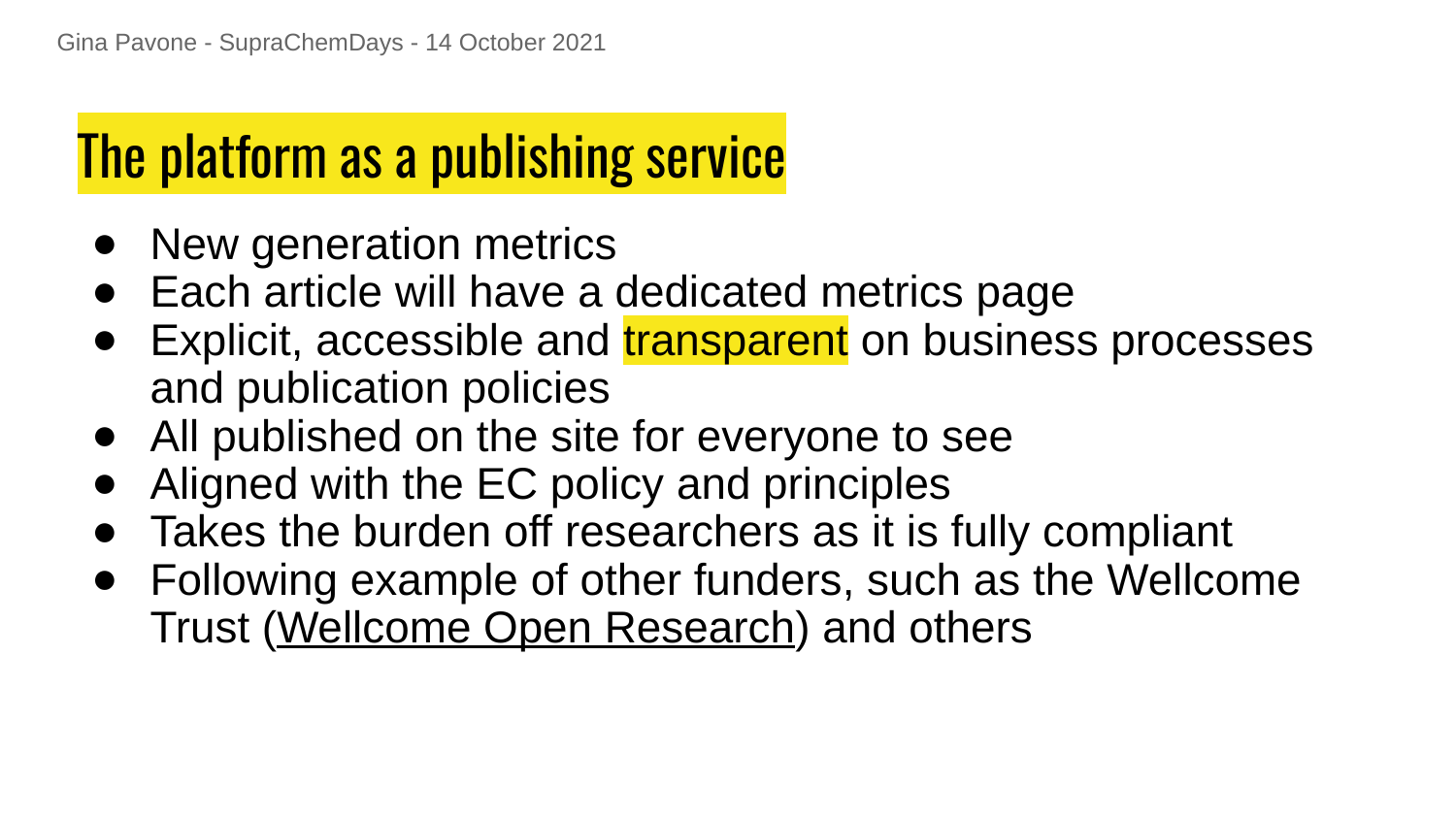

The platform as a publishing service
New generation metrics
Each article will have a dedicated metrics page
Explicit, accessible and transparent on business processes and publication policies
All published on the site for everyone to see
Aligned with the EC policy and principles
Takes the burden off researchers as it is fully compliant
Following example of other funders, such as the Wellcome Trust (Wellcome Open Research) and others